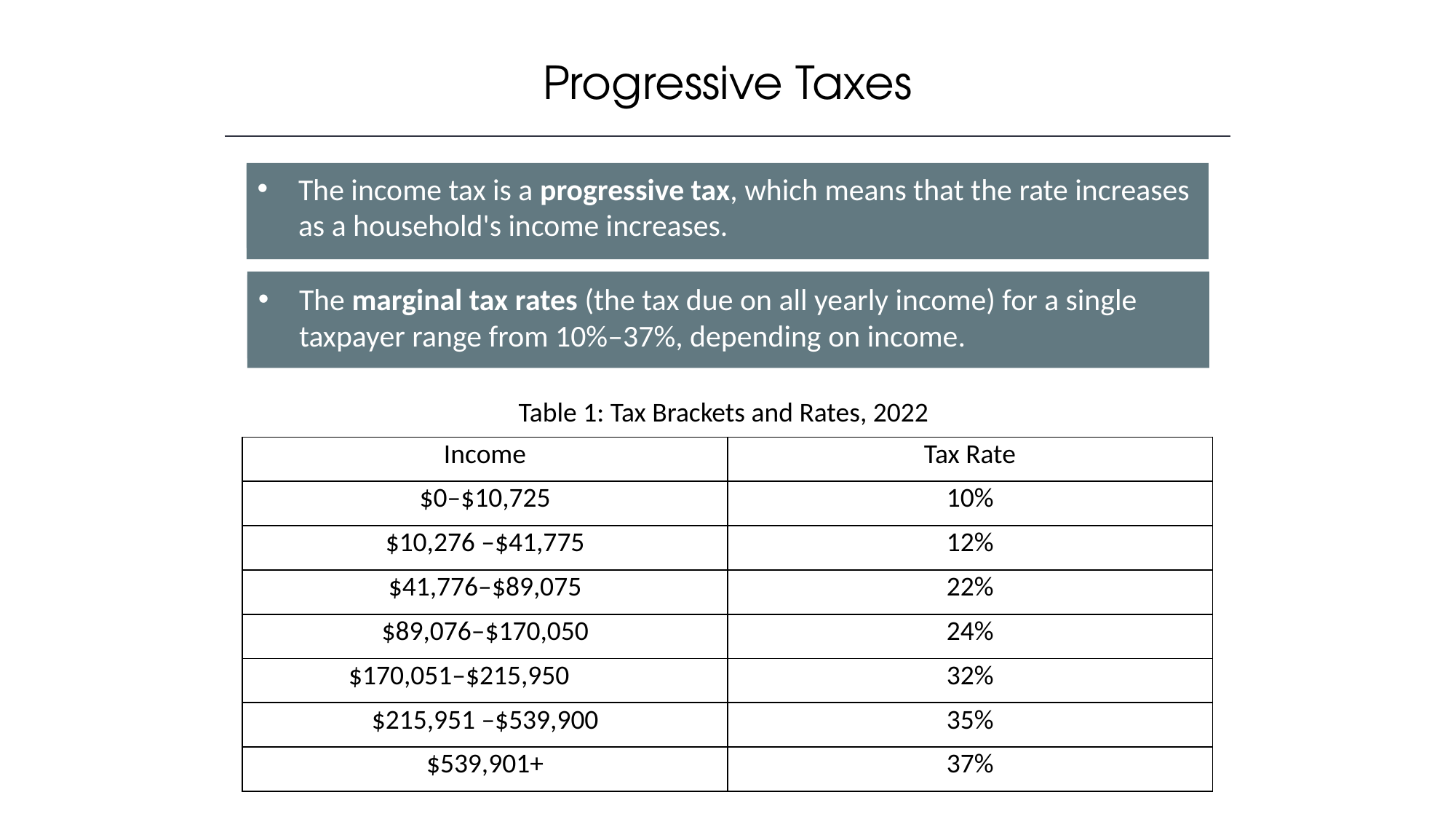

Progressive Taxes

The income tax is a progressive tax, which means that the rate increases as a household's income increases.

The marginal tax rates (the tax due on all yearly income) for a single taxpayer range from 10%–37%, depending on income.
Table 1: Tax Brackets and Rates, 2022
| Income | Tax Rate |
| --- | --- |
| $0–$10,725 | 10% |
| $10,276 –$41,775 | 12% |
| $41,776–$89,075 | 22% |
| $89,076–$170,050 | 24% |
| $170,051–$215,950 | 32% |
| $215,951 –$539,900 | 35% |
| $539,901+ | 37% |